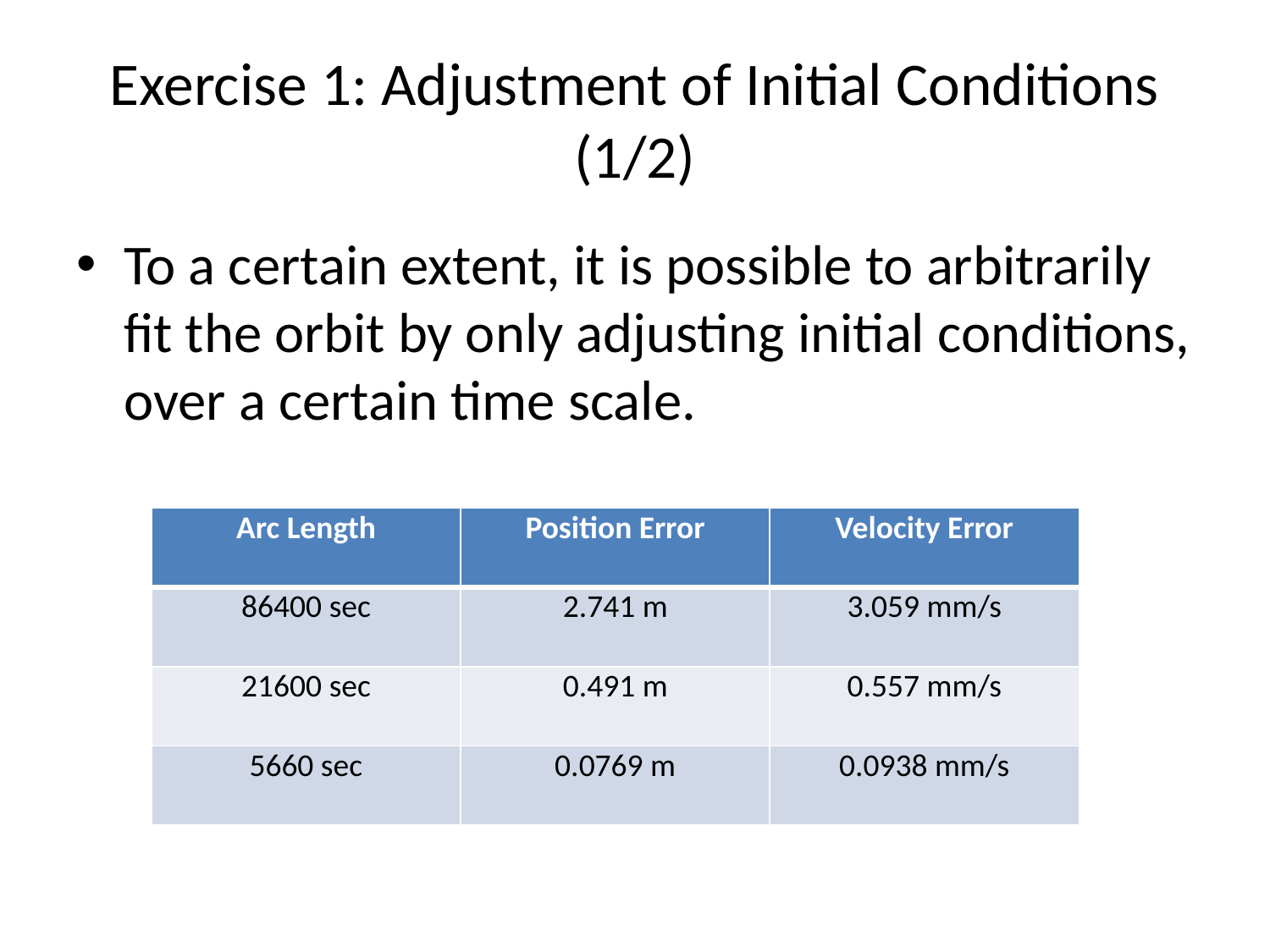

# Exercise 1: Adjustment of Initial Conditions (1/2)
To a certain extent, it is possible to arbitrarily fit the orbit by only adjusting initial conditions, over a certain time scale.
| Arc Length | Position Error | Velocity Error |
| --- | --- | --- |
| 86400 sec | 2.741 m | 3.059 mm/s |
| 21600 sec | 0.491 m | 0.557 mm/s |
| 5660 sec | 0.0769 m | 0.0938 mm/s |